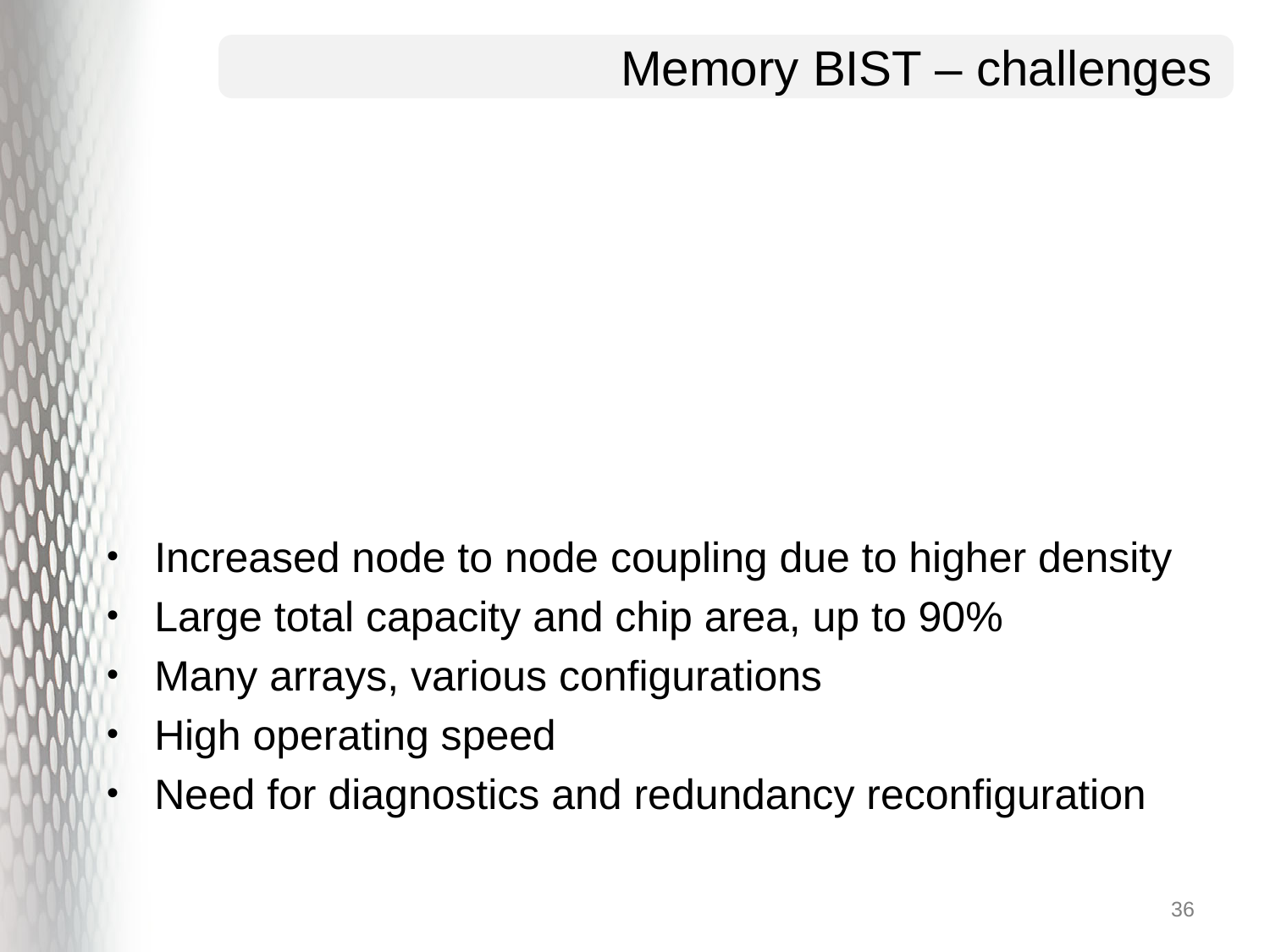

# Memory BIST – challenges
Increased node to node coupling due to higher density
Large total capacity and chip area, up to 90%
Many arrays, various configurations
High operating speed
Need for diagnostics and redundancy reconfiguration